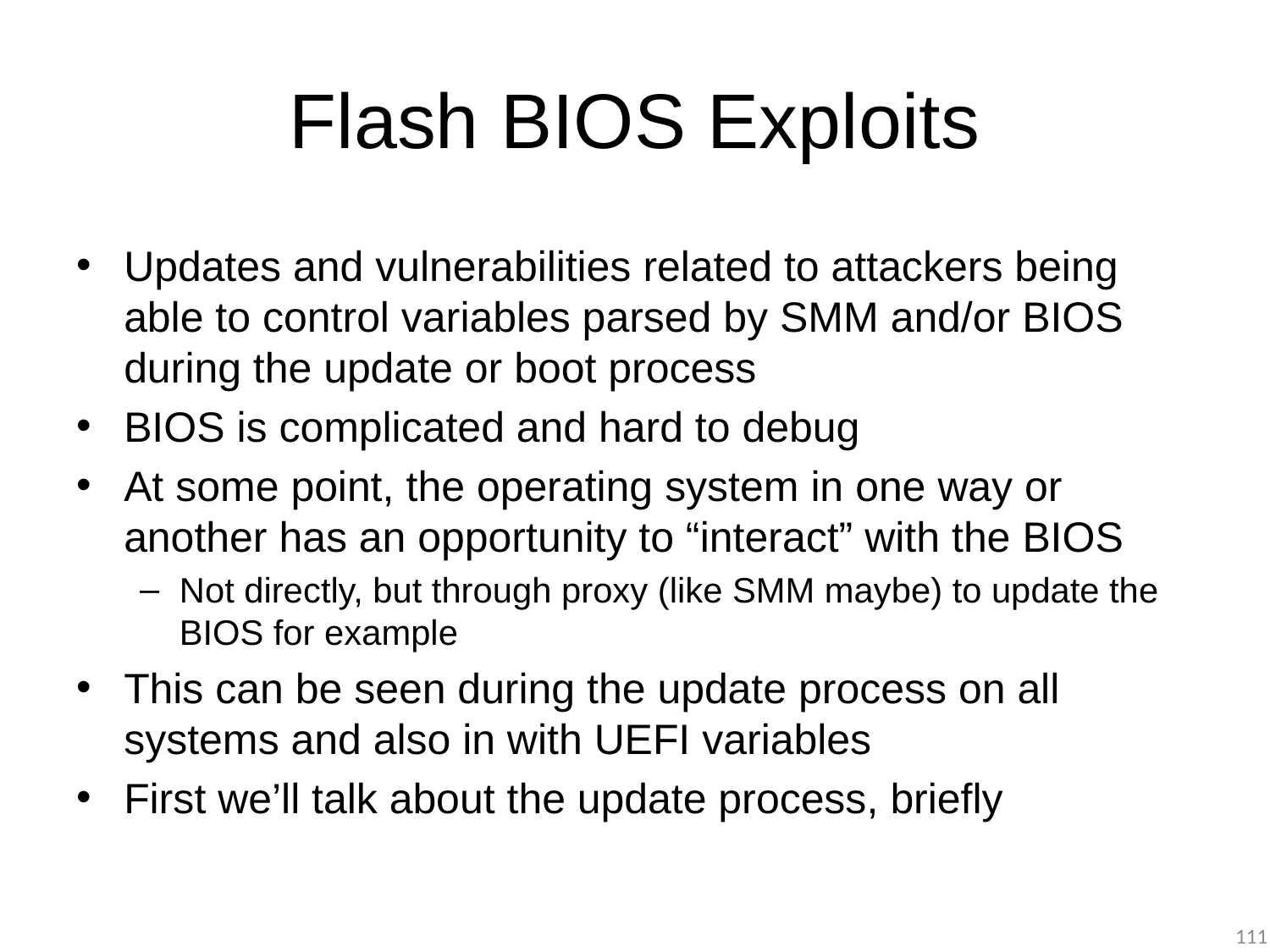

# Flash BIOS Exploits
Updates and vulnerabilities related to attackers being able to control variables parsed by SMM and/or BIOS during the update or boot process
BIOS is complicated and hard to debug
At some point, the operating system in one way or another has an opportunity to “interact” with the BIOS
Not directly, but through proxy (like SMM maybe) to update the BIOS for example
This can be seen during the update process on all systems and also in with UEFI variables
First we’ll talk about the update process, briefly
111